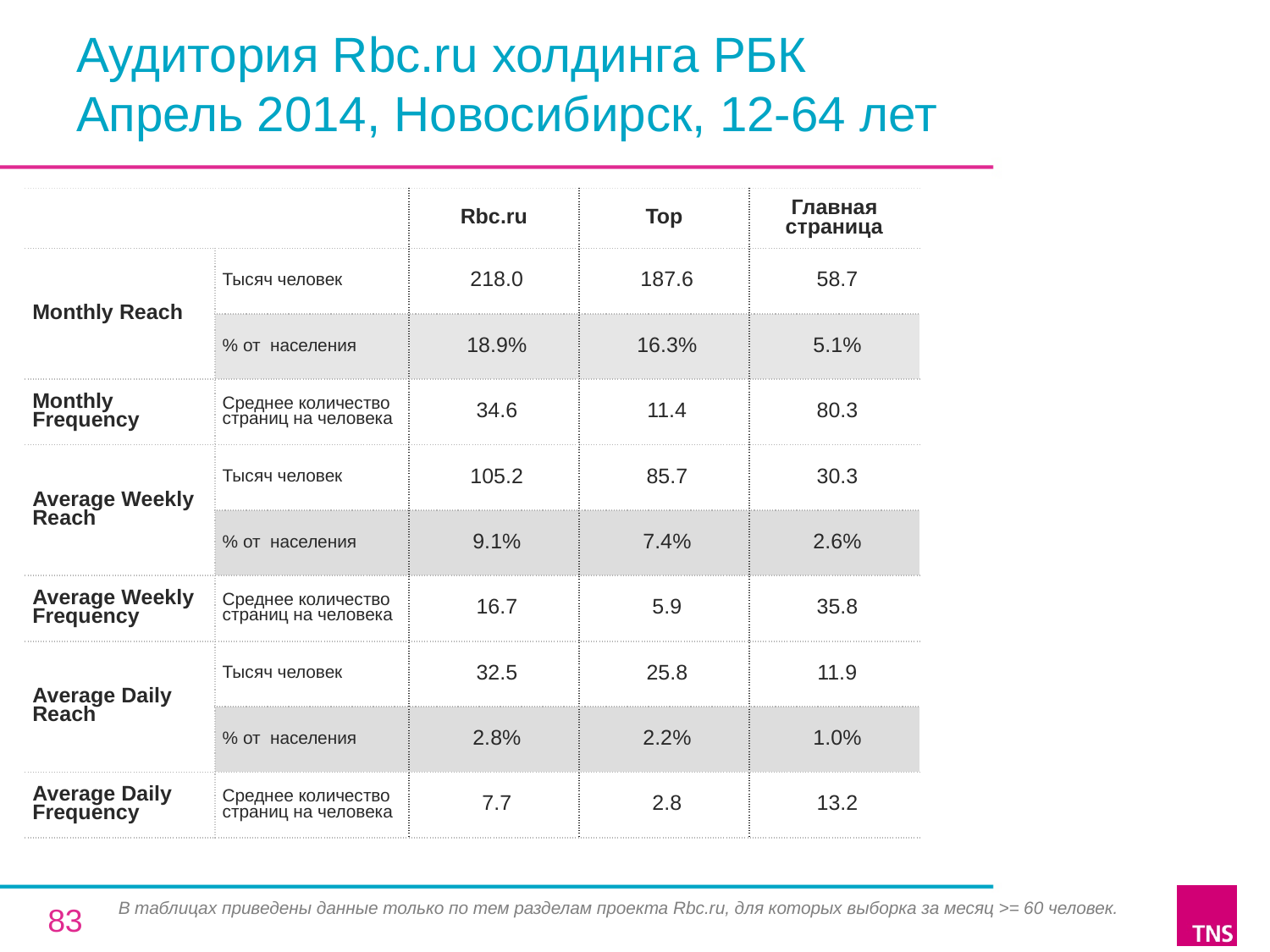

# Аудитория Rbc.ru холдинга РБК Апрель 2014, Новосибирск, 12-64 лет
|  |  | Rbc.ru | Top | Главная страница |
| --- | --- | --- | --- | --- |
| Monthly Reach | Тысяч человек | 218.0 | 187.6 | 58.7 |
|  | % от населения | 18.9% | 16.3% | 5.1% |
| Monthly Frequency | Среднее количество страниц на человека | 34.6 | 11.4 | 80.3 |
| Average Weekly Reach | Тысяч человек | 105.2 | 85.7 | 30.3 |
|  | % от населения | 9.1% | 7.4% | 2.6% |
| Average Weekly Frequency | Среднее количество страниц на человека | 16.7 | 5.9 | 35.8 |
| Average Daily Reach | Тысяч человек | 32.5 | 25.8 | 11.9 |
|  | % от населения | 2.8% | 2.2% | 1.0% |
| Average Daily Frequency | Среднее количество страниц на человека | 7.7 | 2.8 | 13.2 |
В таблицах приведены данные только по тем разделам проекта Rbc.ru, для которых выборка за месяц >= 60 человек.
83